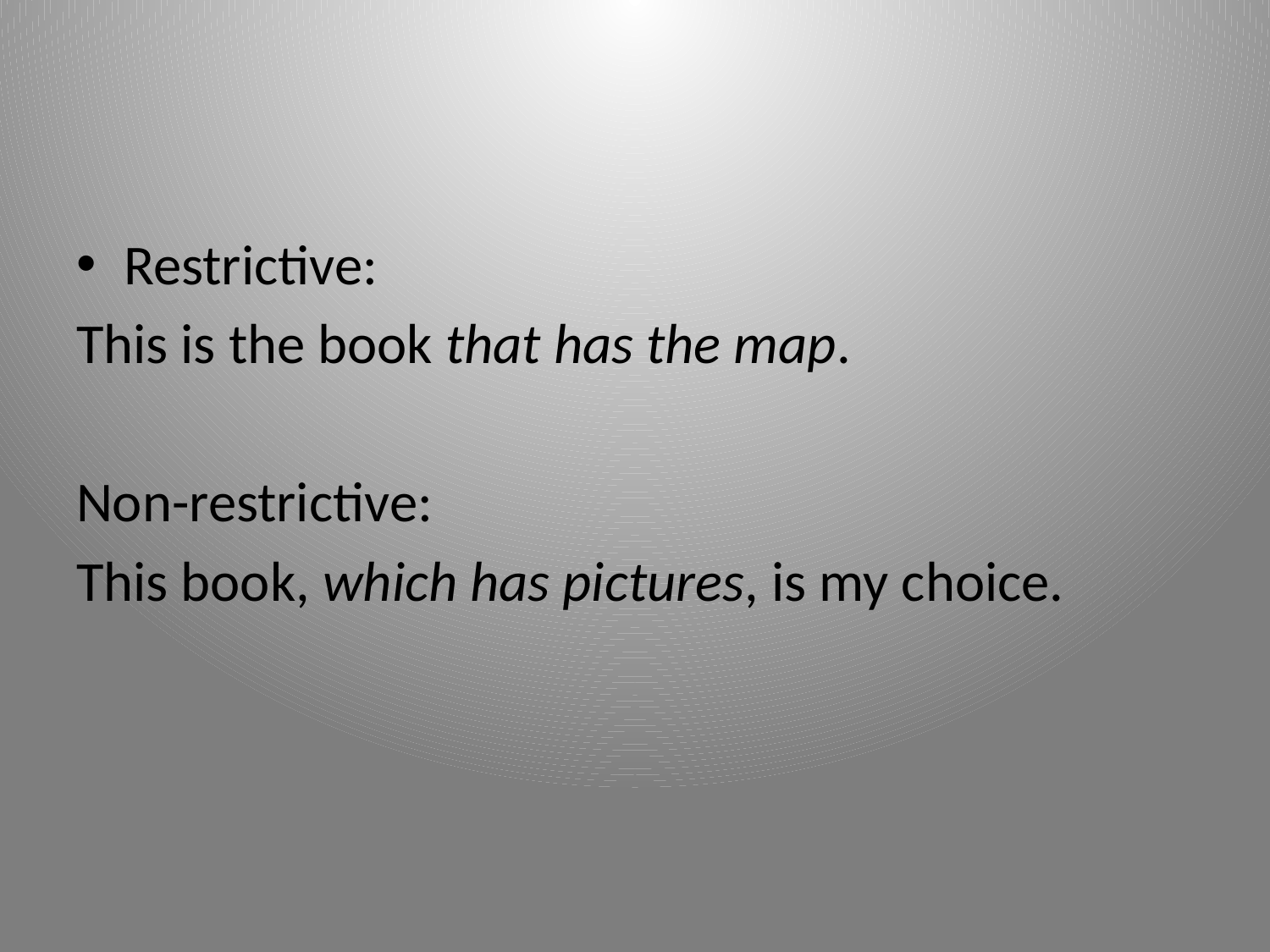

#
Restrictive:
This is the book that has the map.

Non-restrictive:
This book, which has pictures, is my choice.